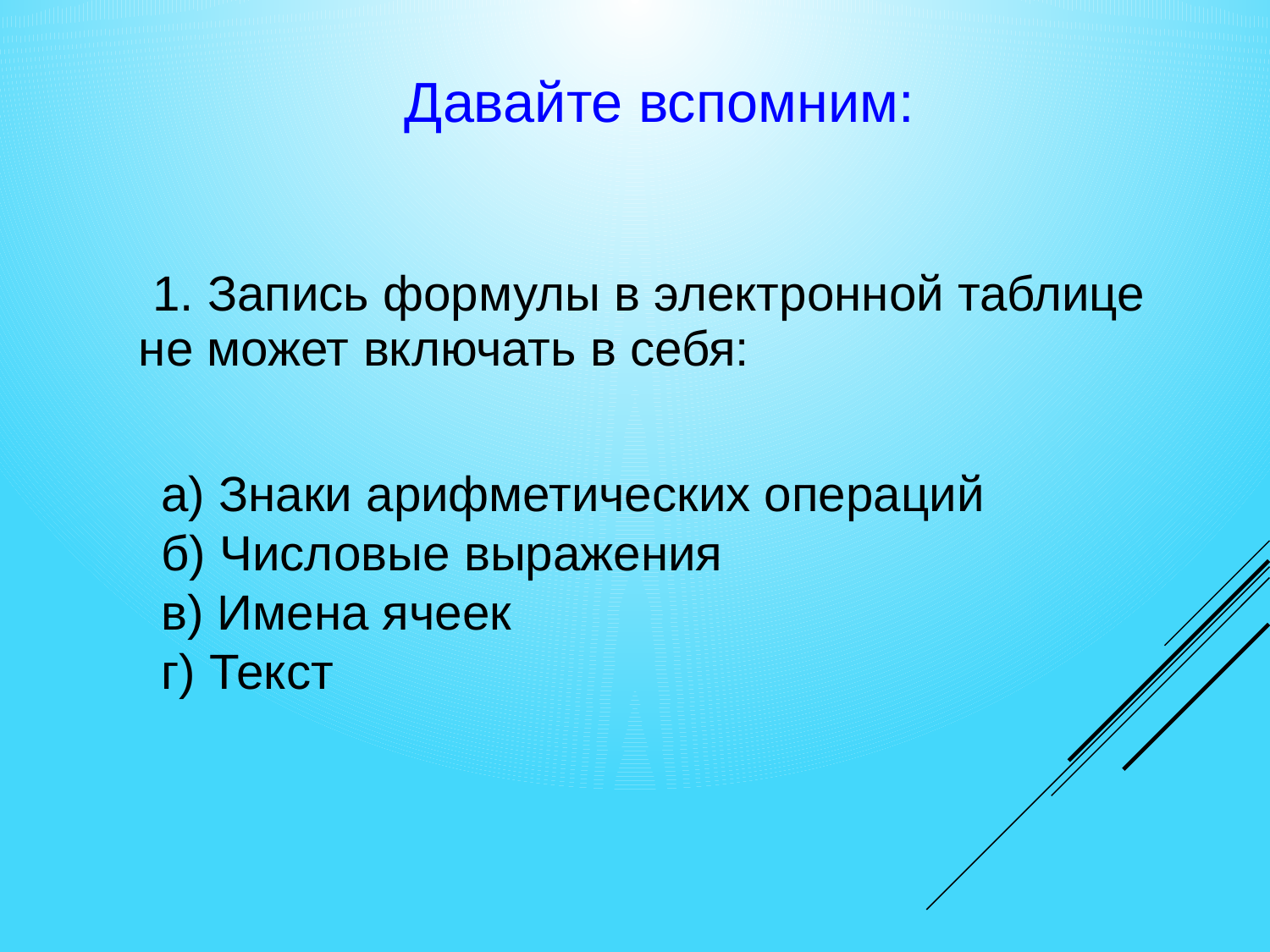

Давайте вспомним:
| 1. Запись формулы в электронной таблице не может включать в себя: |
| --- |
а) Знаки арифметических операций
б) Числовые выражения
в) Имена ячеек
г) Текст